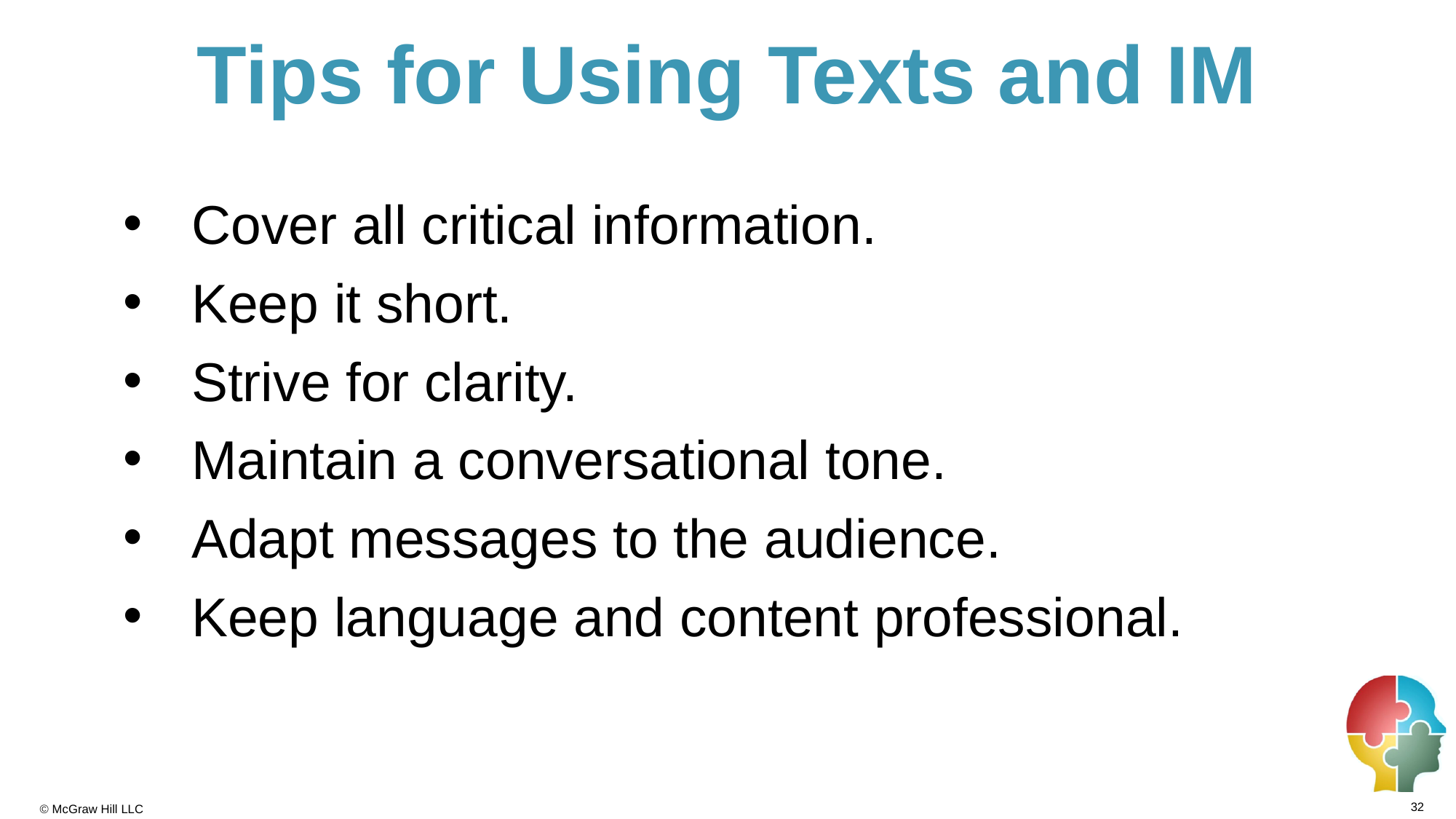

# Tips for Using Texts and IM
Cover all critical information.
Keep it short.
Strive for clarity.
Maintain a conversational tone.
Adapt messages to the audience.
Keep language and content professional.
32